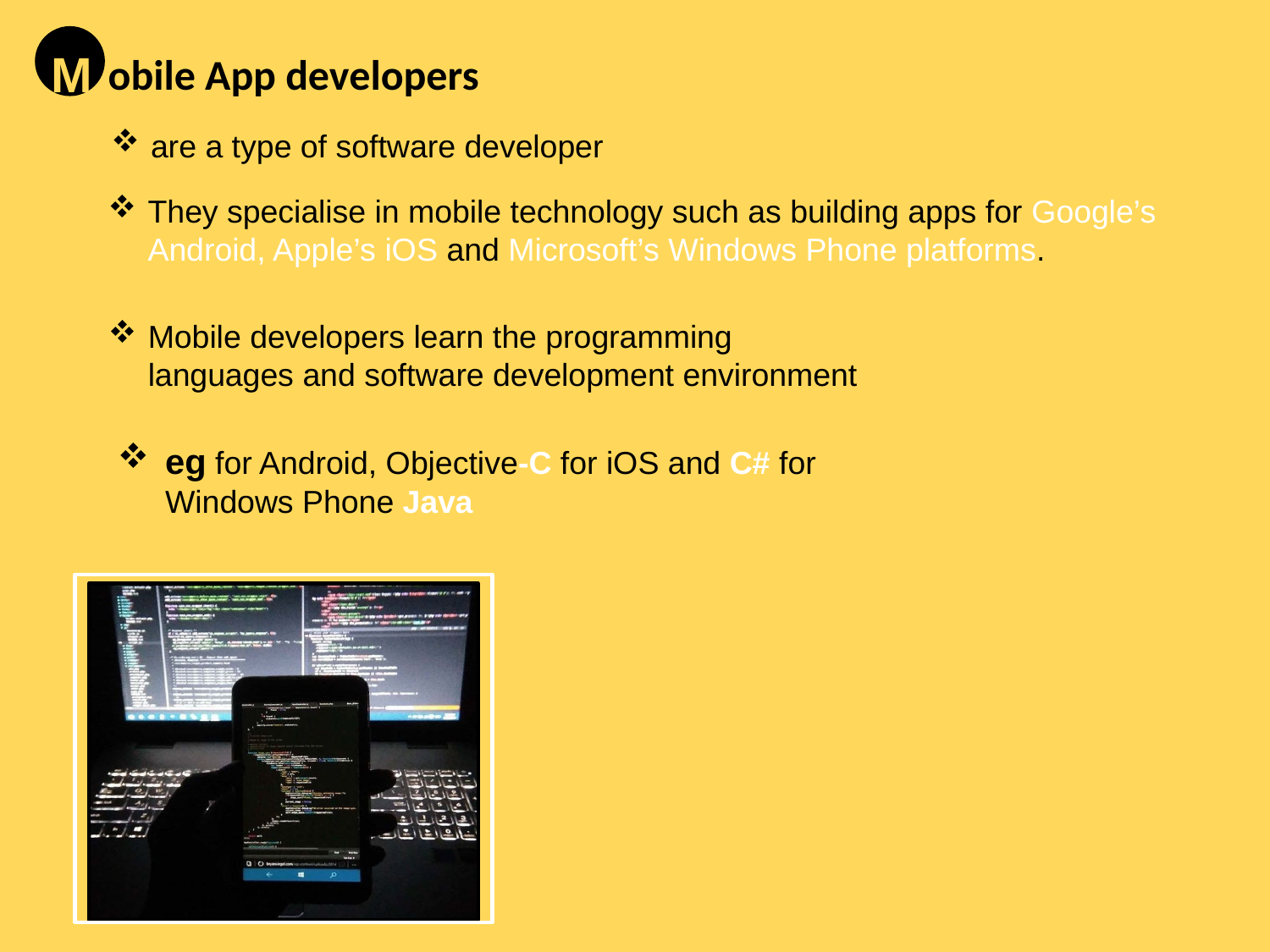

M
obile App developers
are a type of software developer
They specialise in mobile technology such as building apps for Google’s Android, Apple’s iOS and Microsoft’s Windows Phone platforms.
Mobile developers learn the programming languages and software development environment
eg for Android, Objective-C for iOS and C# for Windows Phone Java